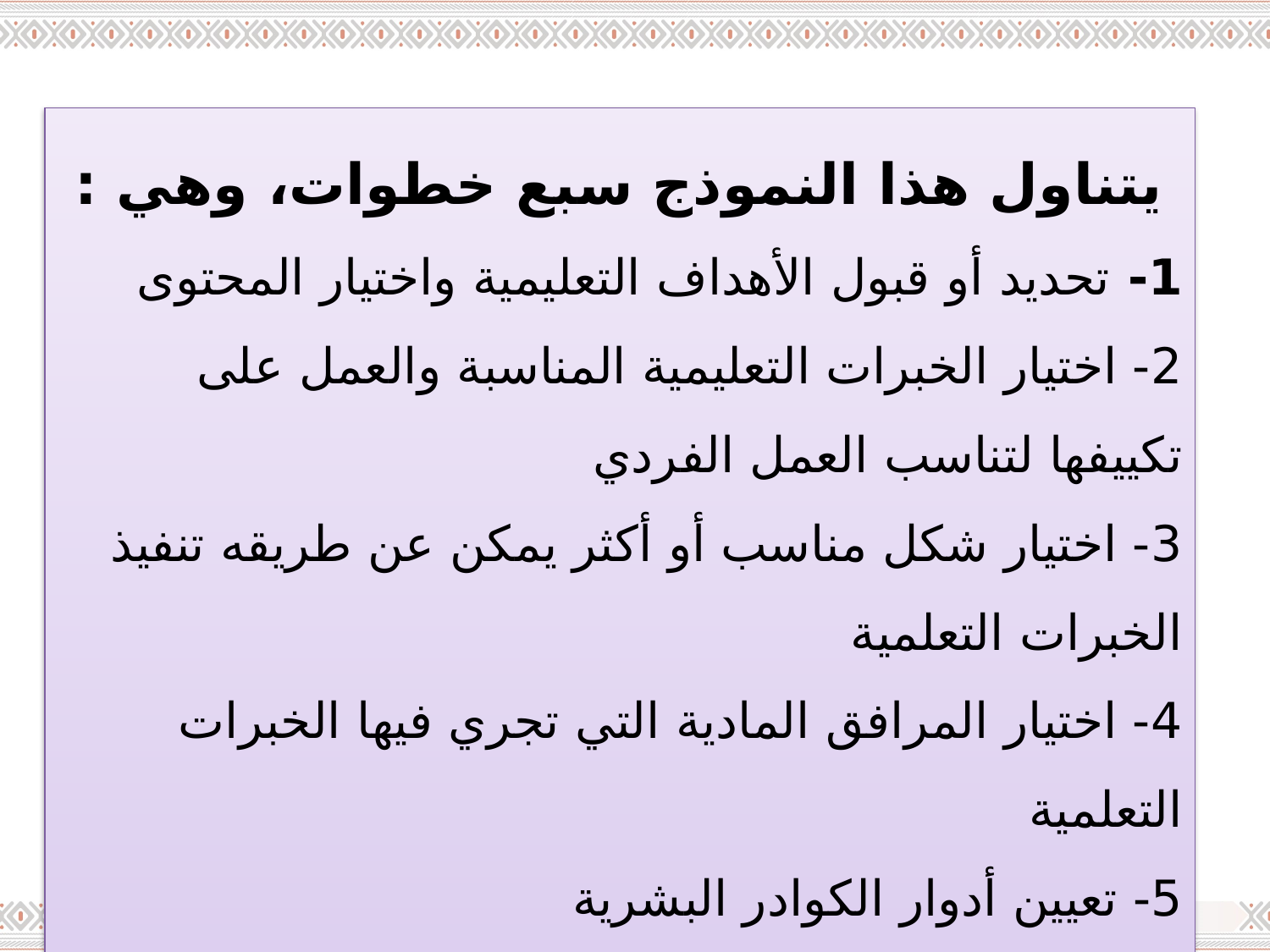

يتناول هذا النموذج سبع خطوات ، وهي :
1- تحديد أو قبول الأهداف التعليمية واختيار المحتوى
2- اختيار الخبرات التعليمية المناسبة والعمل على تكييفها لتناسب العمل الفردي
3- اختيار شكل مناسب أو أكثر يمكن عن طريقه تنفيذ الخبرات التعلمية
4- اختيار المرافق المادية التي تجري فيها الخبرات التعلمية
5- تعيين أدوار الكوادر البشرية
6- انتقاء المواد التعليمية والأجهزة المناسبة
7- تقويم النتائج والتوصية بالتحسينات المستقبلية